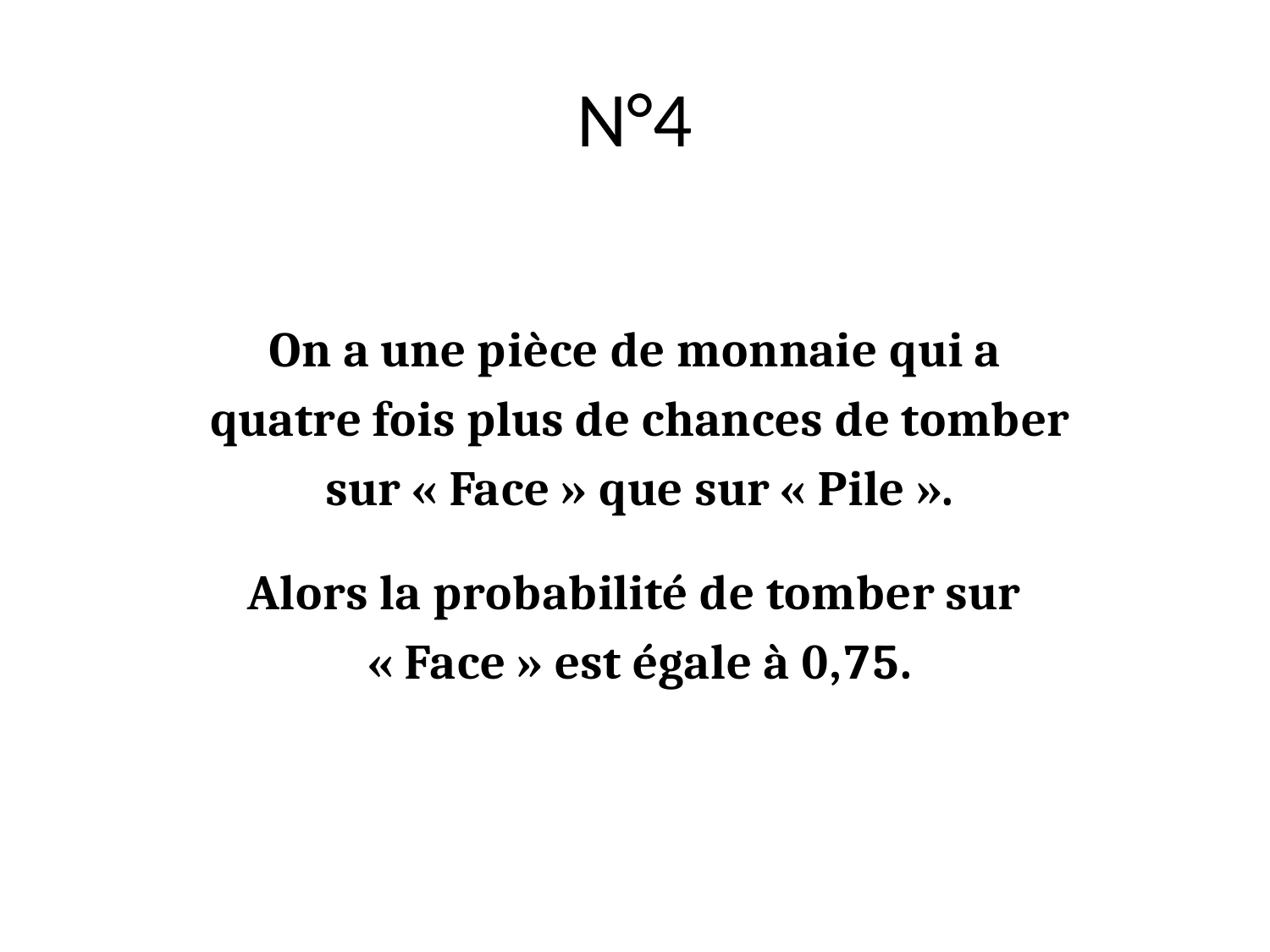

# N°4

On a une pièce de monnaie qui a
 quatre fois plus de chances de tomber
 sur « Face » que sur « Pile ».

Alors la probabilité de tomber sur
 « Face » est égale à 0,75.